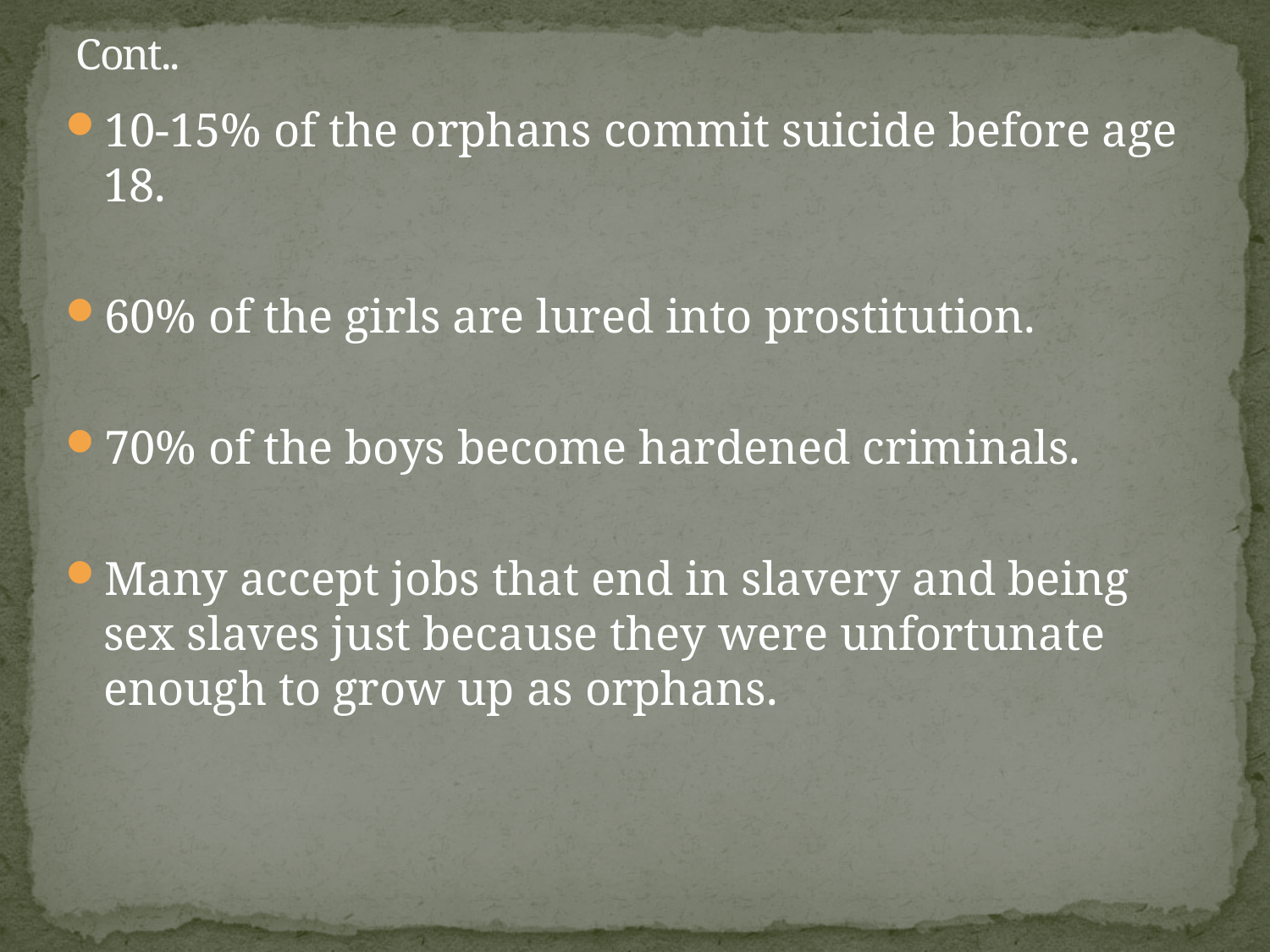

# Cont..
10-15% of the orphans commit suicide before age 18.

60% of the girls are lured into prostitution.

70% of the boys become hardened criminals.

Many accept jobs that end in slavery and being sex slaves just because they were unfortunate enough to grow up as orphans.